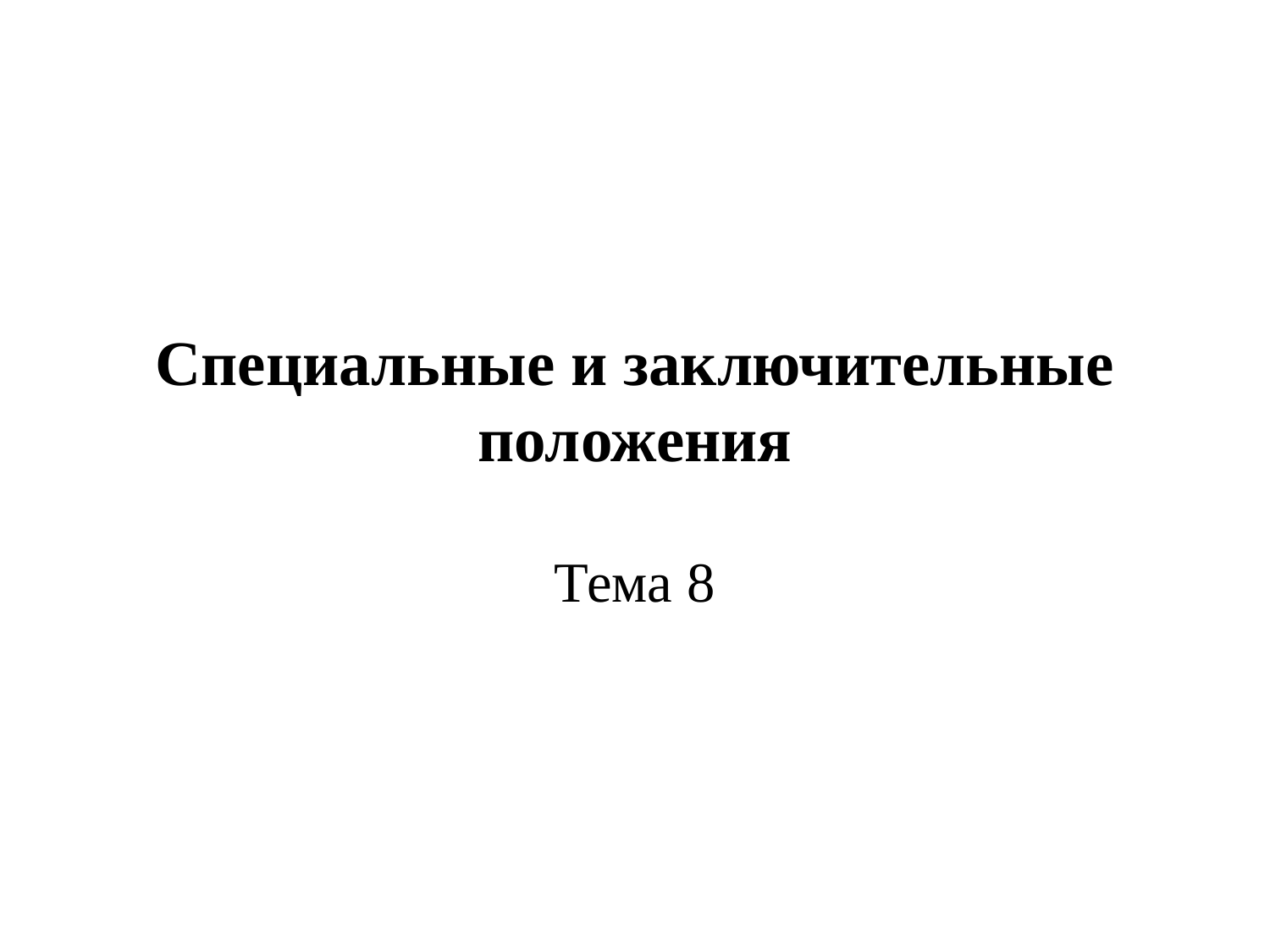

# Специальные и заключительные положения
Тема 8